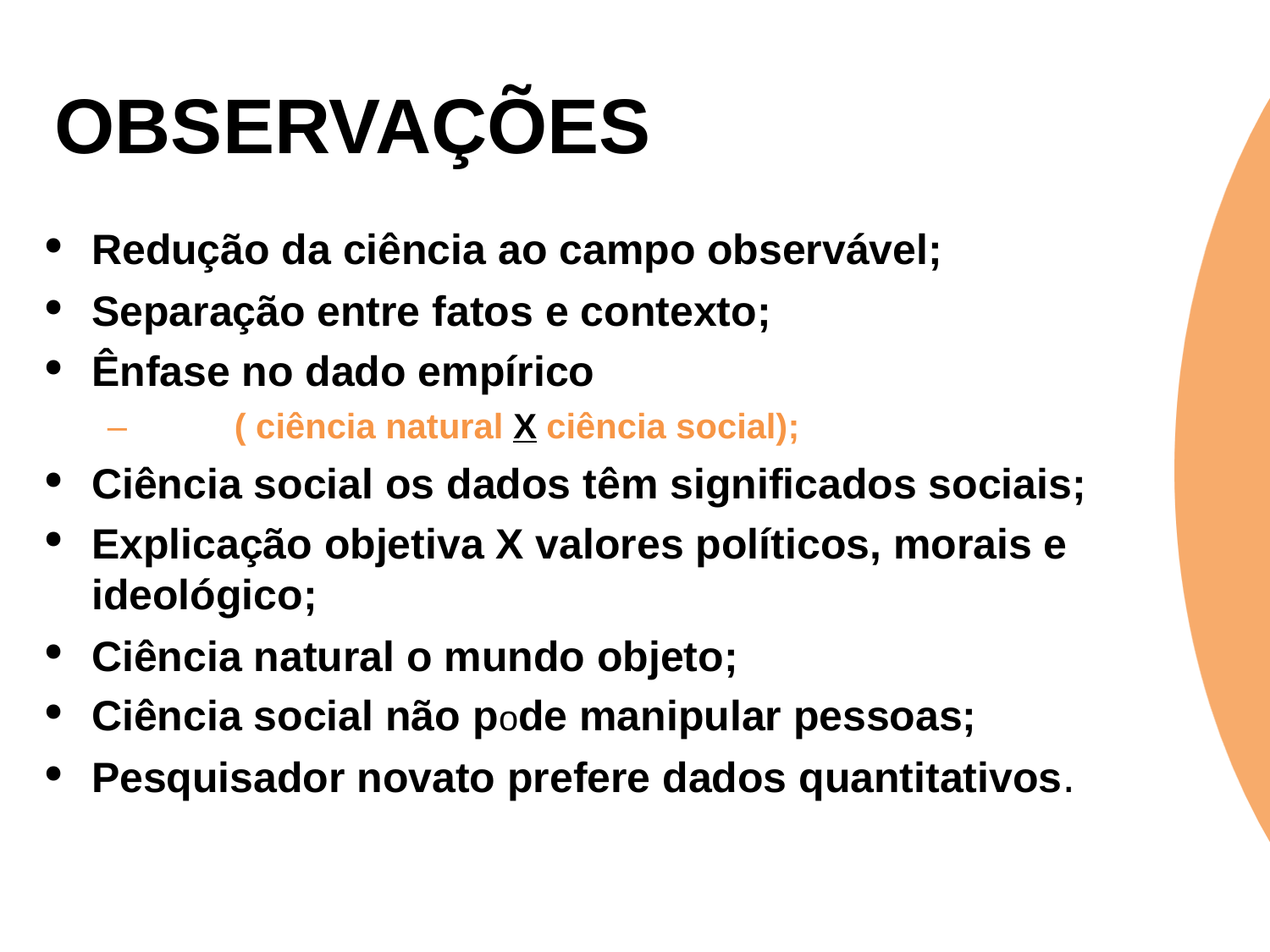

# OBSERVAÇÕES
Redução da ciência ao campo observável;
Separação entre fatos e contexto;
Ênfase no dado empírico
–	( ciência natural X ciência social);
Ciência social os dados têm significados sociais;
Explicação objetiva X valores políticos, morais e  ideológico;
Ciência natural o mundo objeto;
Ciência social não pode manipular pessoas;
Pesquisador novato prefere dados quantitativos.